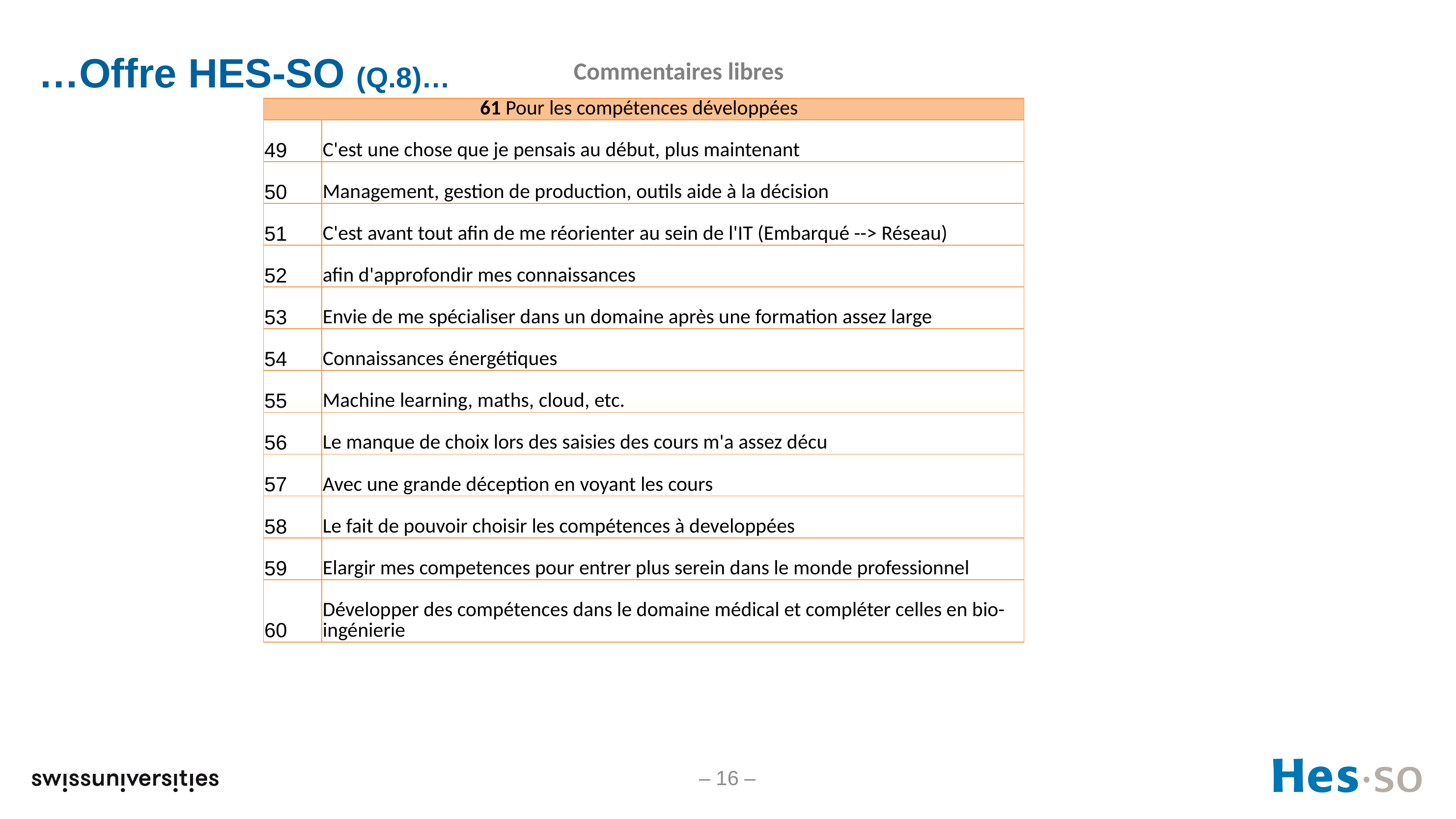

# …Offre HES-SO (Q.8)…
Commentaires libres
| 61 Pour les compétences développées |  |
| --- | --- |
| 49 | C'est une chose que je pensais au début, plus maintenant |
| 50 | Management, gestion de production, outils aide à la décision |
| 51 | C'est avant tout afin de me réorienter au sein de l'IT (Embarqué --> Réseau) |
| 52 | afin d'approfondir mes connaissances |
| 53 | Envie de me spécialiser dans un domaine après une formation assez large |
| 54 | Connaissances énergétiques |
| 55 | Machine learning, maths, cloud, etc. |
| 56 | Le manque de choix lors des saisies des cours m'a assez décu |
| 57 | Avec une grande déception en voyant les cours |
| 58 | Le fait de pouvoir choisir les compétences à developpées |
| 59 | Elargir mes competences pour entrer plus serein dans le monde professionnel |
| 60 | Développer des compétences dans le domaine médical et compléter celles en bio-ingénierie |